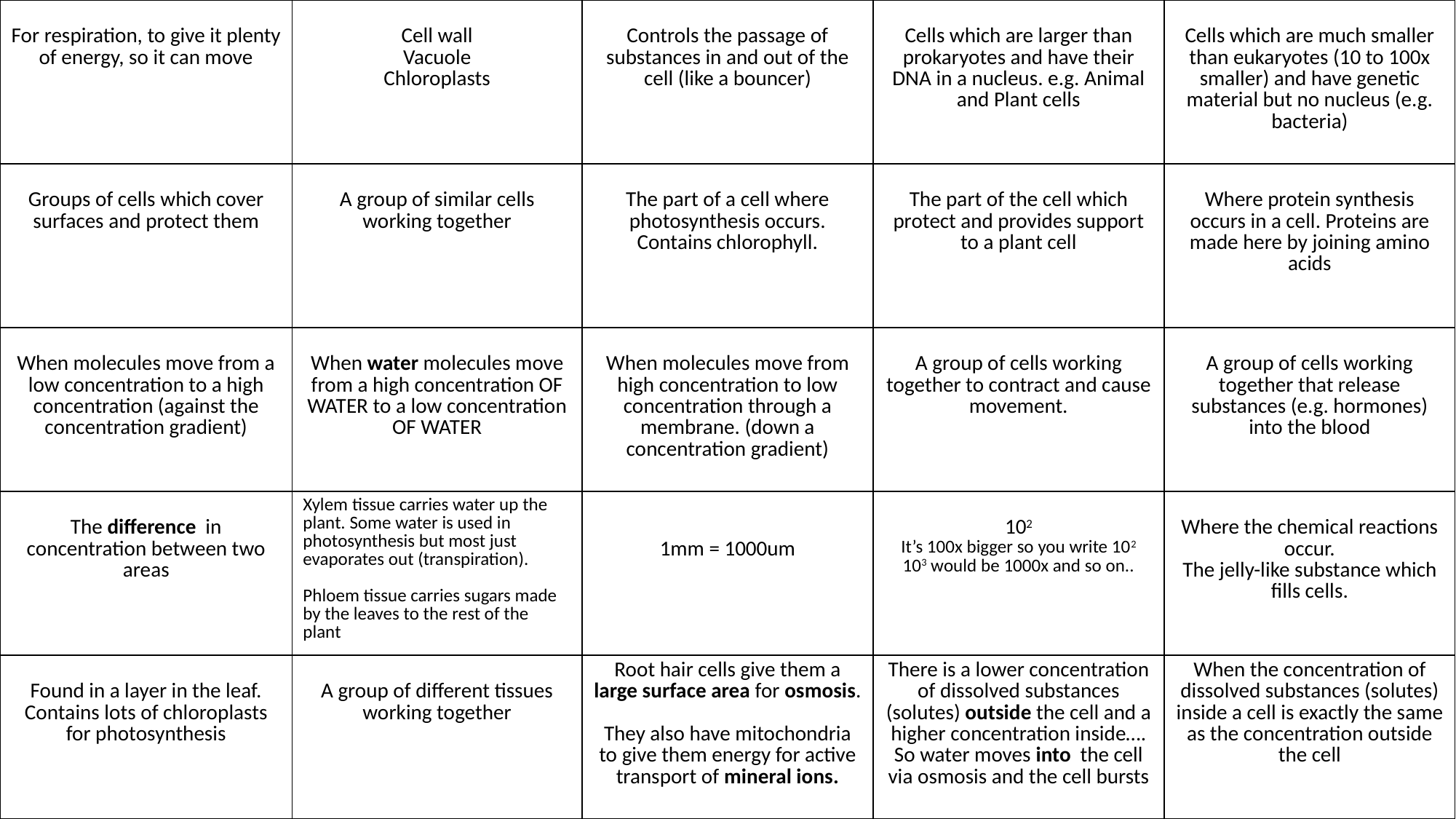

| For respiration, to give it plenty of energy, so it can move | Cell wall Vacuole Chloroplasts | Controls the passage of substances in and out of the cell (like a bouncer) | Cells which are larger than prokaryotes and have their DNA in a nucleus. e.g. Animal and Plant cells | Cells which are much smaller than eukaryotes (10 to 100x smaller) and have genetic material but no nucleus (e.g. bacteria) |
| --- | --- | --- | --- | --- |
| Groups of cells which cover surfaces and protect them | A group of similar cells working together | The part of a cell where photosynthesis occurs. Contains chlorophyll. | The part of the cell which protect and provides support to a plant cell | Where protein synthesis occurs in a cell. Proteins are made here by joining amino acids |
| When molecules move from a low concentration to a high concentration (against the concentration gradient) | When water molecules move from a high concentration OF WATER to a low concentration OF WATER | When molecules move from high concentration to low concentration through a membrane. (down a concentration gradient) | A group of cells working together to contract and cause movement. | A group of cells working together that release substances (e.g. hormones) into the blood |
| The difference in concentration between two areas | Xylem tissue carries water up the plant. Some water is used in photosynthesis but most just evaporates out (transpiration). Phloem tissue carries sugars made by the leaves to the rest of the plant | 1mm = 1000um | 102 It’s 100x bigger so you write 102 103 would be 1000x and so on.. | Where the chemical reactions occur. The jelly-like substance which fills cells. |
| Found in a layer in the leaf. Contains lots of chloroplasts for photosynthesis | A group of different tissues working together | Root hair cells give them a large surface area for osmosis. They also have mitochondria to give them energy for active transport of mineral ions. | There is a lower concentration of dissolved substances (solutes) outside the cell and a higher concentration inside…. So water moves into the cell via osmosis and the cell bursts | When the concentration of dissolved substances (solutes) inside a cell is exactly the same as the concentration outside the cell |